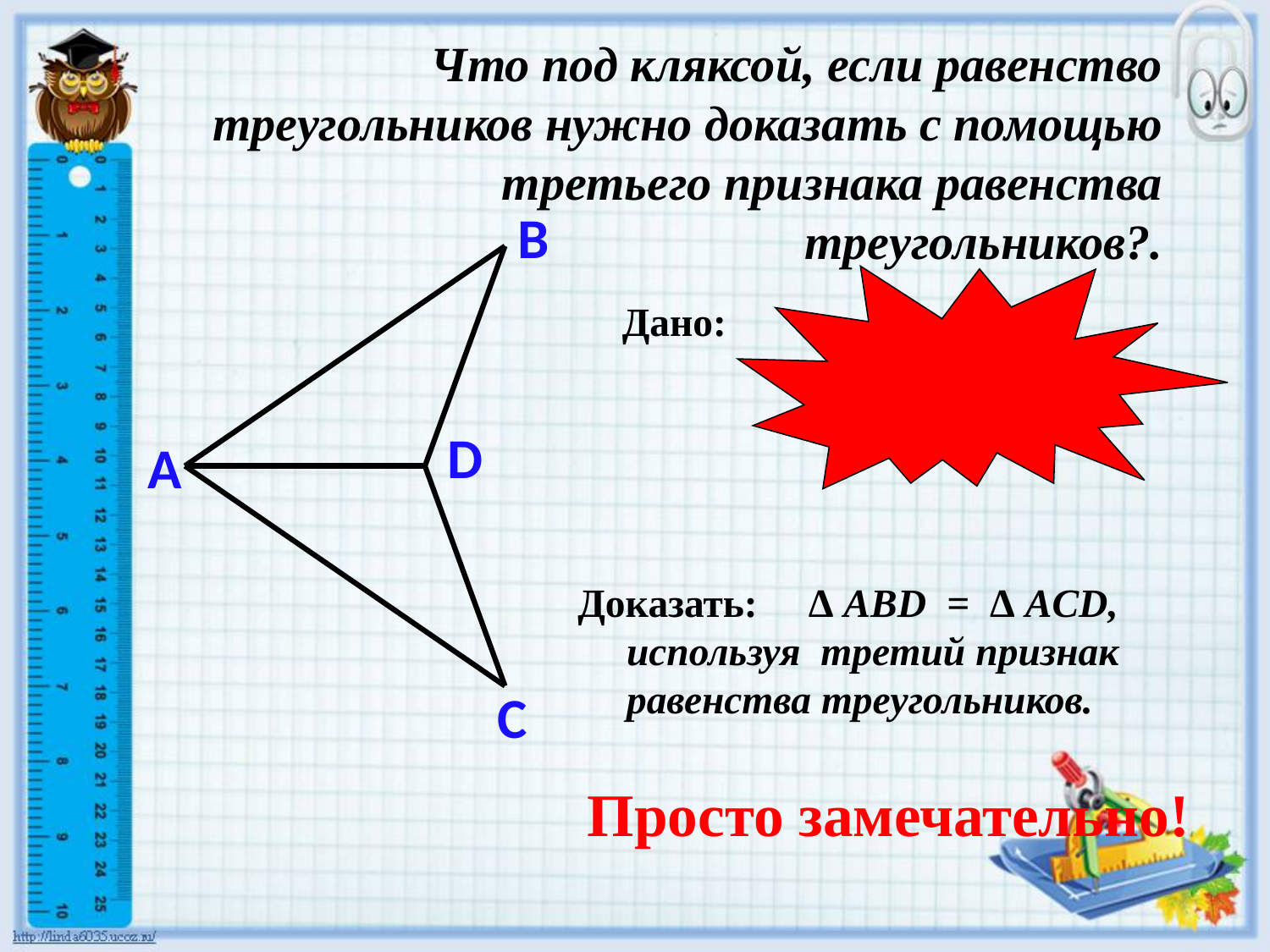

Что под кляксой, если равенство треугольников нужно доказать с помощью третьего признака равенства треугольников?.
B

     Дано:
                      АВ = АС, BD = CD.

Доказать:     Δ АВD  =  Δ ACD, используя  третий признак равенства треугольников.

Просто замечательно!

D
A
C